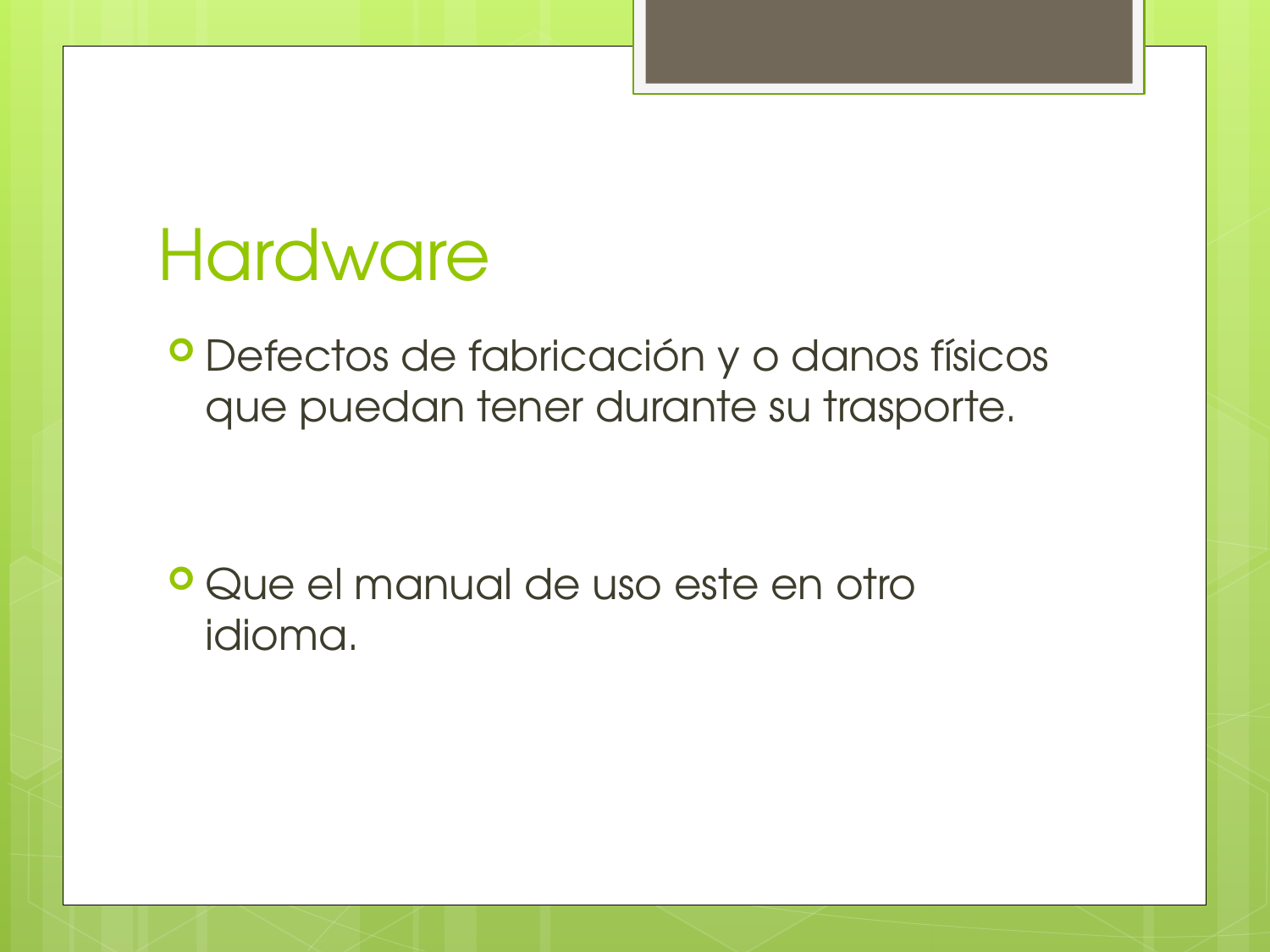

# Hardware
Defectos de fabricación y o danos físicos que puedan tener durante su trasporte.

Que el manual de uso este en otro idioma.